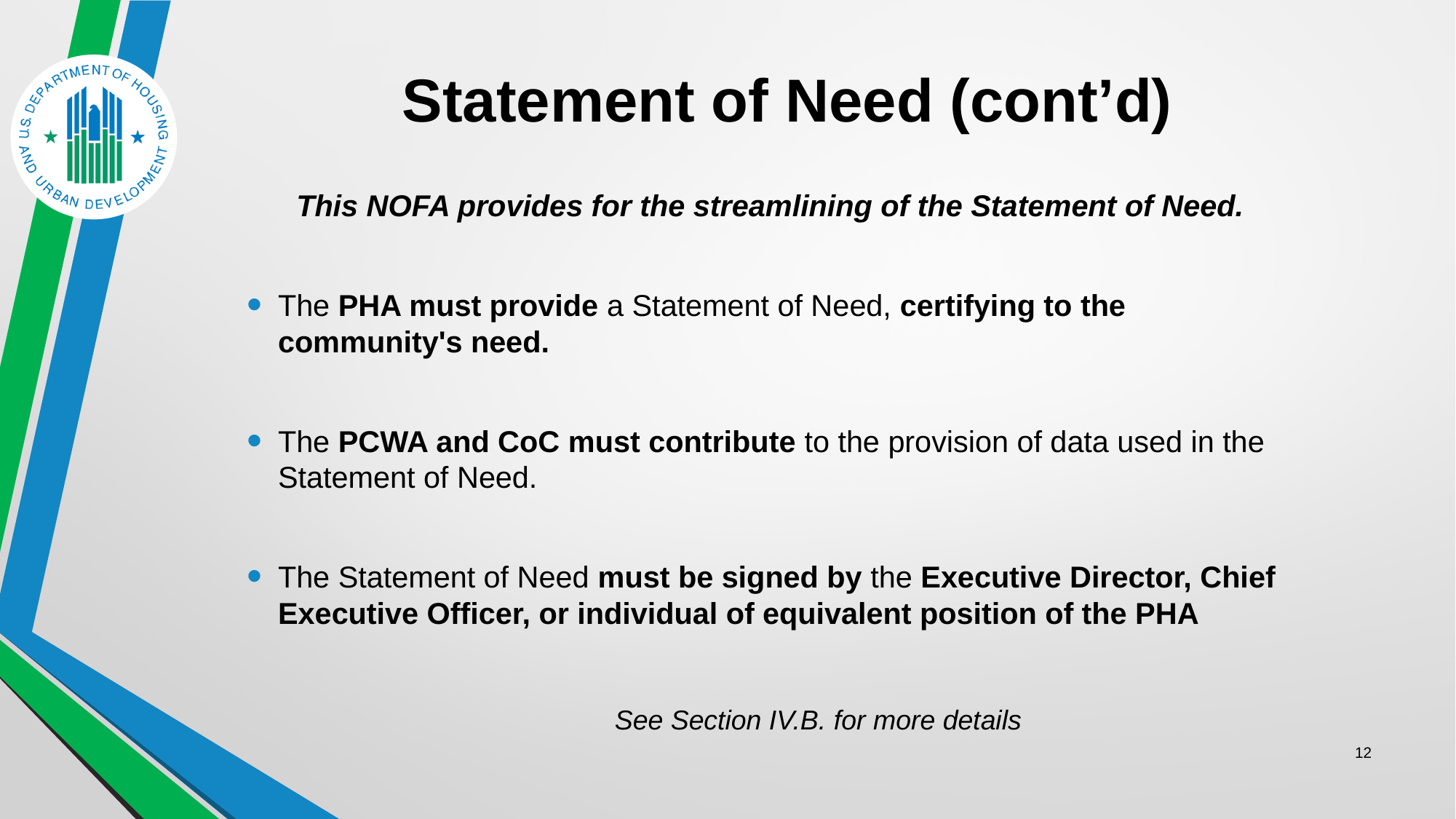

# Statement of Need (cont’d)
This NOFA provides for the streamlining of the Statement of Need.

The PHA must provide a Statement of Need, certifying to the community's need.

The PCWA and CoC must contribute to the provision of data used in the Statement of Need.

The Statement of Need must be signed by the Executive Director, Chief Executive Officer, or individual of equivalent position of the PHA

		See Section IV.B. for more details
12